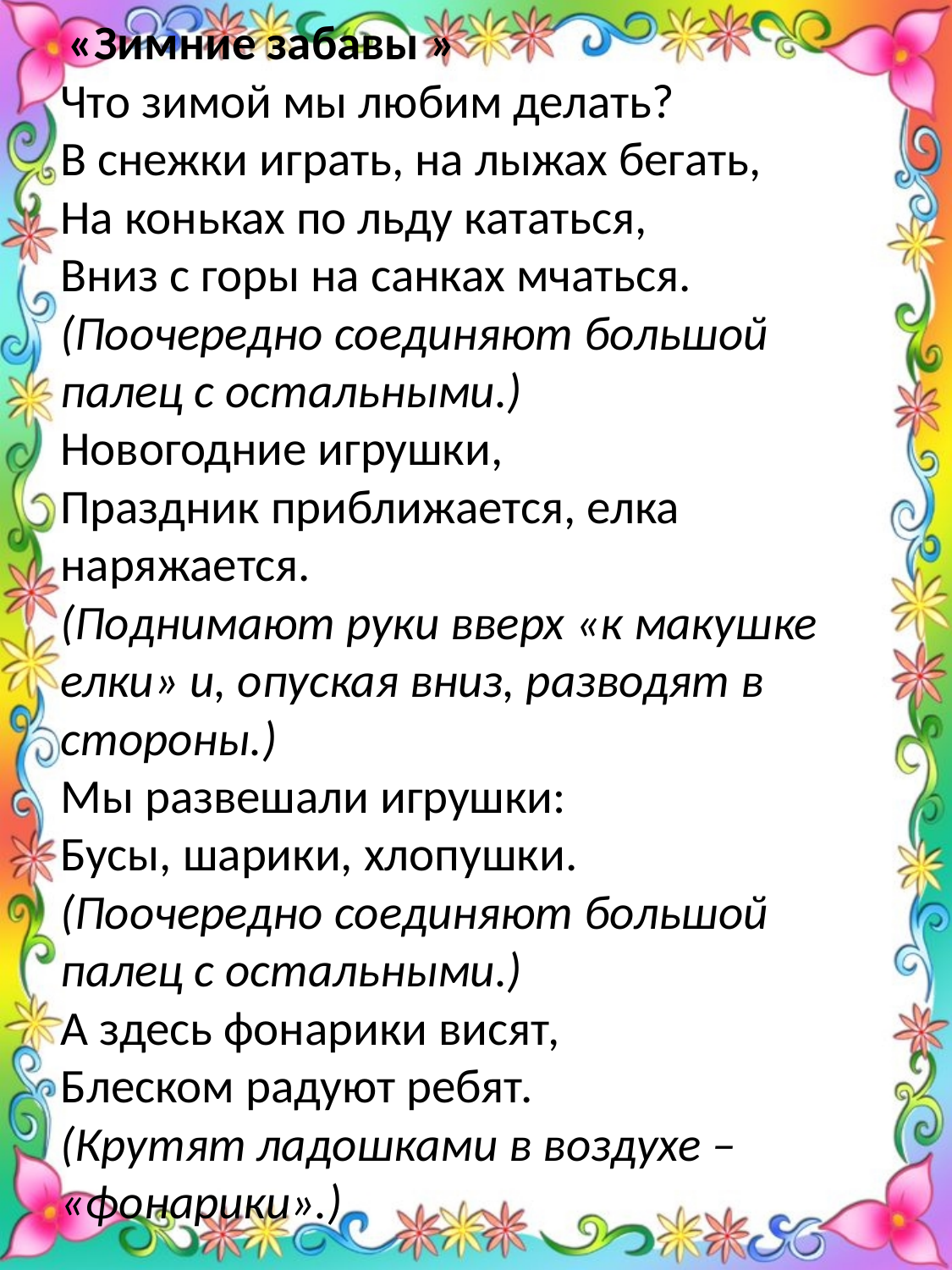

# «Зимние забавы » Что зимой мы любим делать? В снежки играть, на лыжах бегать, На коньках по льду кататься, Вниз с горы на санках мчаться. (Поочередно соединяют большой палец с остальными.) Новогодние игрушки, Праздник приближается, елка наряжается. (Поднимают руки вверх «к макушке елки» и, опуская вниз, разводят в стороны.) Мы развешали игрушки: Бусы, шарики, хлопушки. (Поочередно соединяют большой палец с остальными.) А здесь фонарики висят, Блеском радуют ребят. (Крутят ладошками в воздухе – «фонарики».)